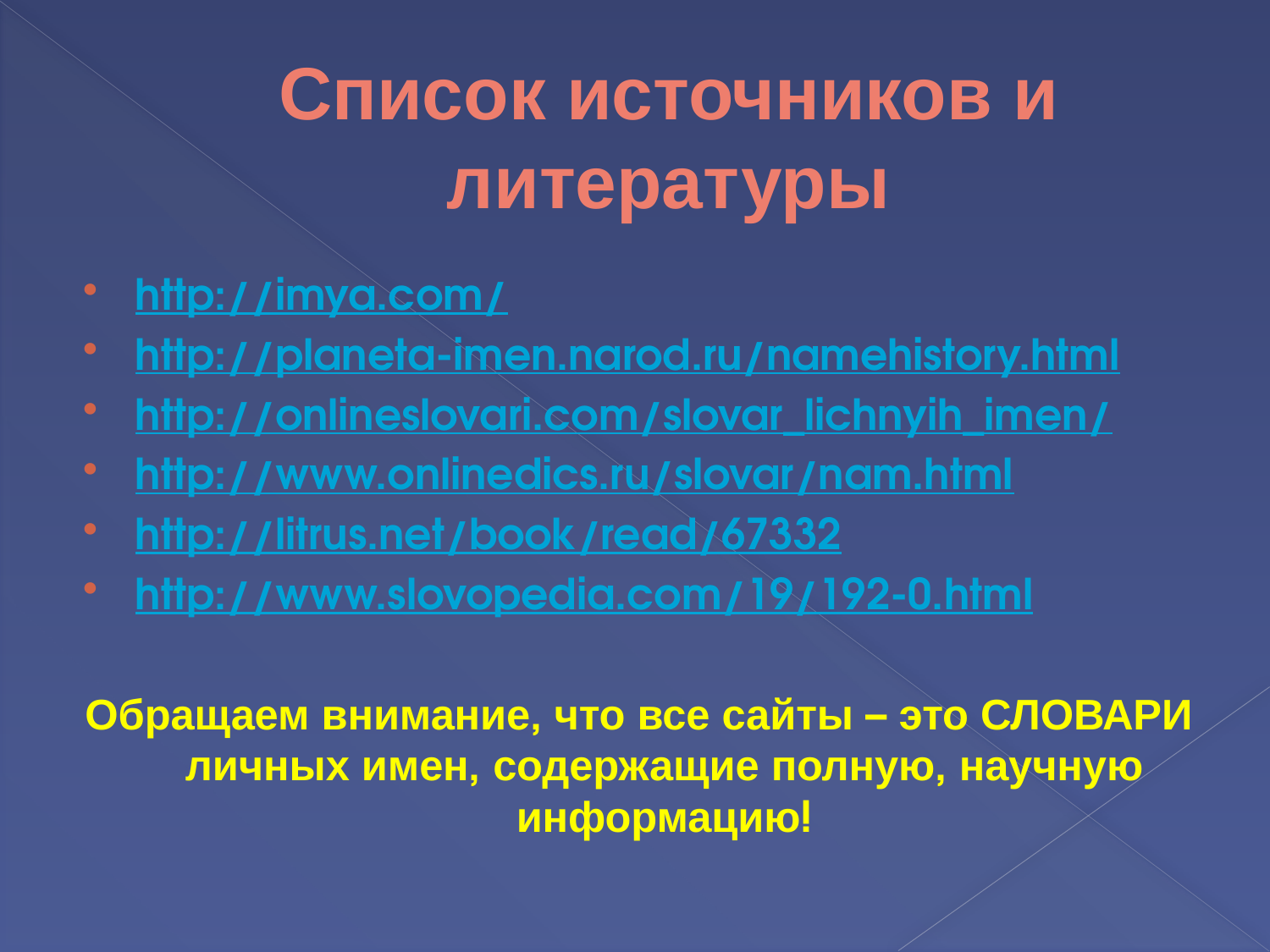

# Список источников и литературы
http://imya.com/
http://planeta-imen.narod.ru/namehistory.html
http://onlineslovari.com/slovar_lichnyih_imen/
http://www.onlinedics.ru/slovar/nam.html
http://litrus.net/book/read/67332
http://www.slovopedia.com/19/192-0.html

Обращаем внимание, что все сайты – это СЛОВАРИ личных имен, содержащие полную, научную информацию!